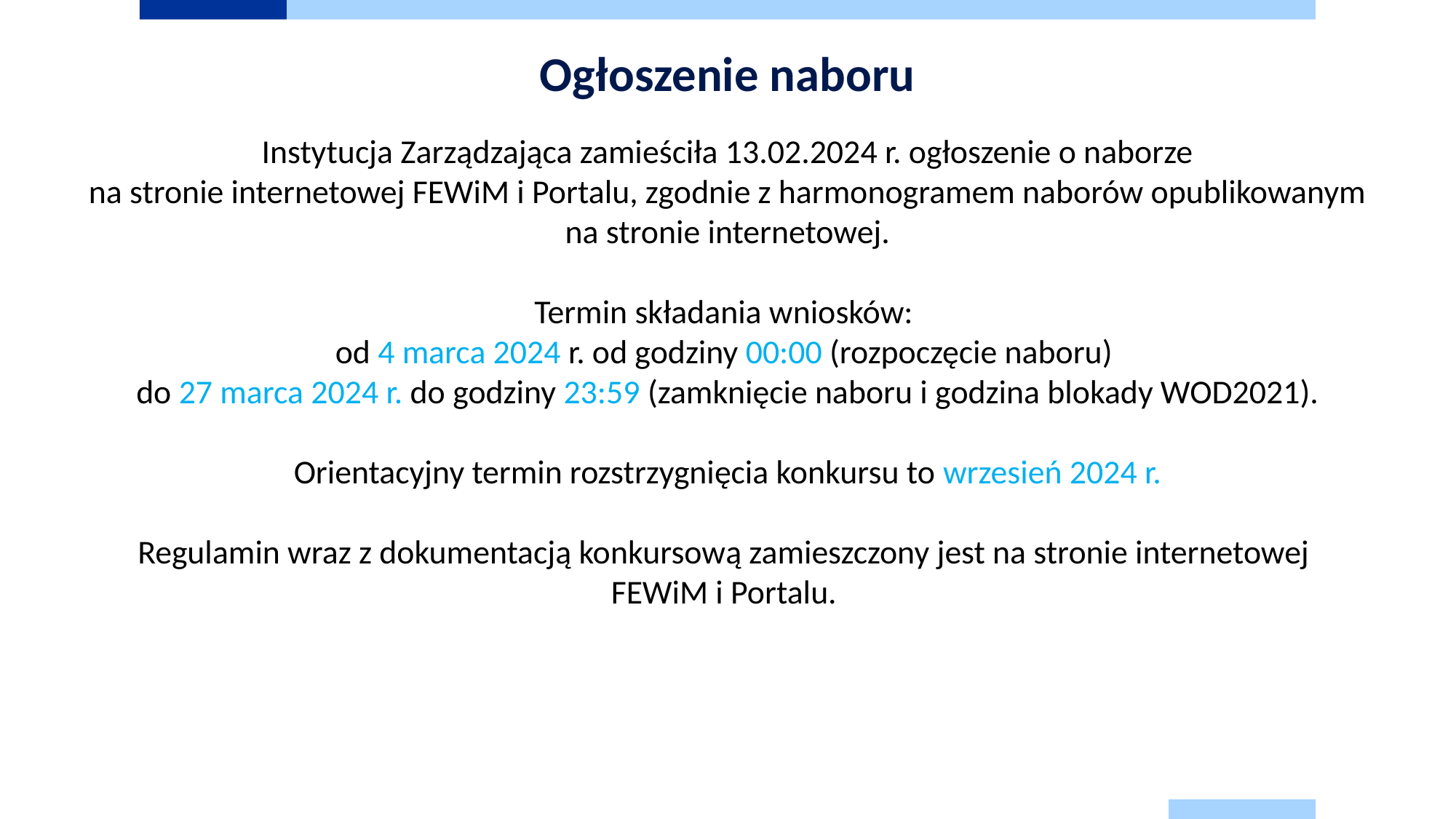

Ogłoszenie naboru
Instytucja Zarządzająca zamieściła 13.02.2024 r. ogłoszenie o naborze
na stronie internetowej FEWiM i Portalu, zgodnie z harmonogramem naborów opublikowanym na stronie internetowej.

Termin składania wniosków:
od 4 marca 2024 r. od godziny 00:00 (rozpoczęcie naboru)
do 27 marca 2024 r. do godziny 23:59 (zamknięcie naboru i godzina blokady WOD2021).

Orientacyjny termin rozstrzygnięcia konkursu to wrzesień 2024 r.

Regulamin wraz z dokumentacją konkursową zamieszczony jest na stronie internetowej
FEWiM i Portalu.